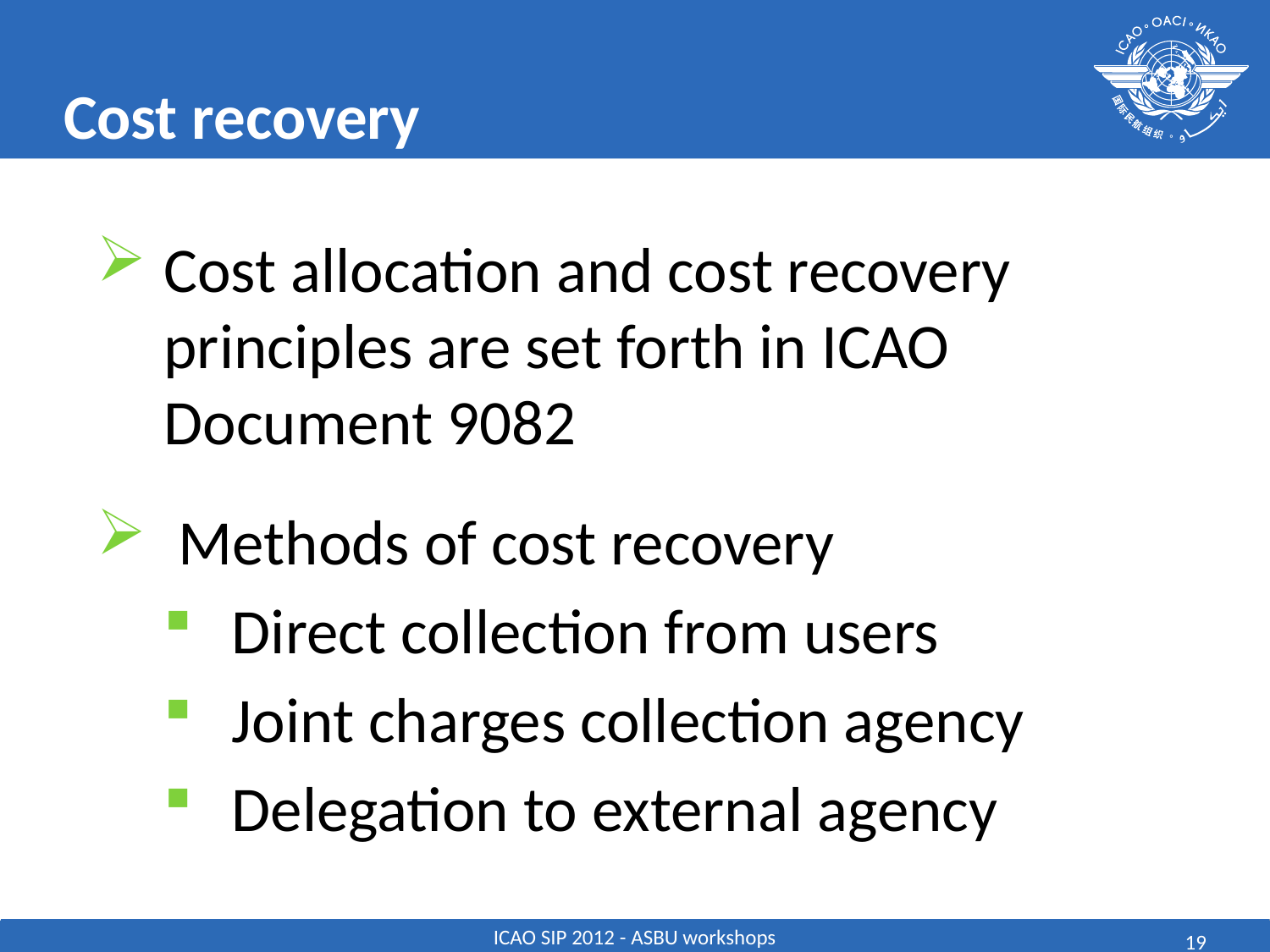

# Cost recovery
Cost allocation and cost recovery principles are set forth in ICAO Document 9082
 Methods of cost recovery
Direct collection from users
Joint charges collection agency
Delegation to external agency
19
ICAO SIP 2012 - ASBU workshops